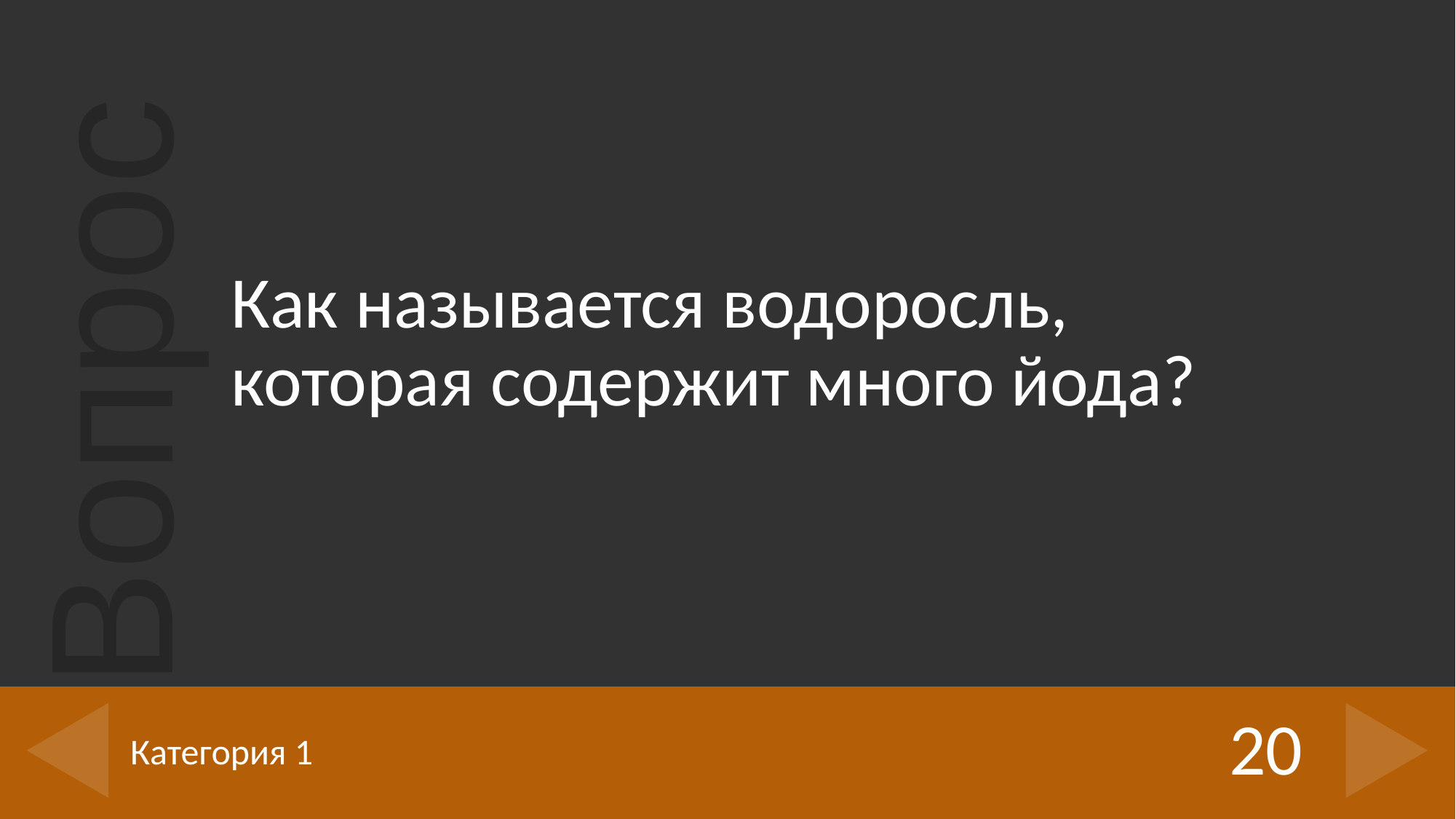

Как называется водоросль, которая содержит много йода?
20
# Категория 1